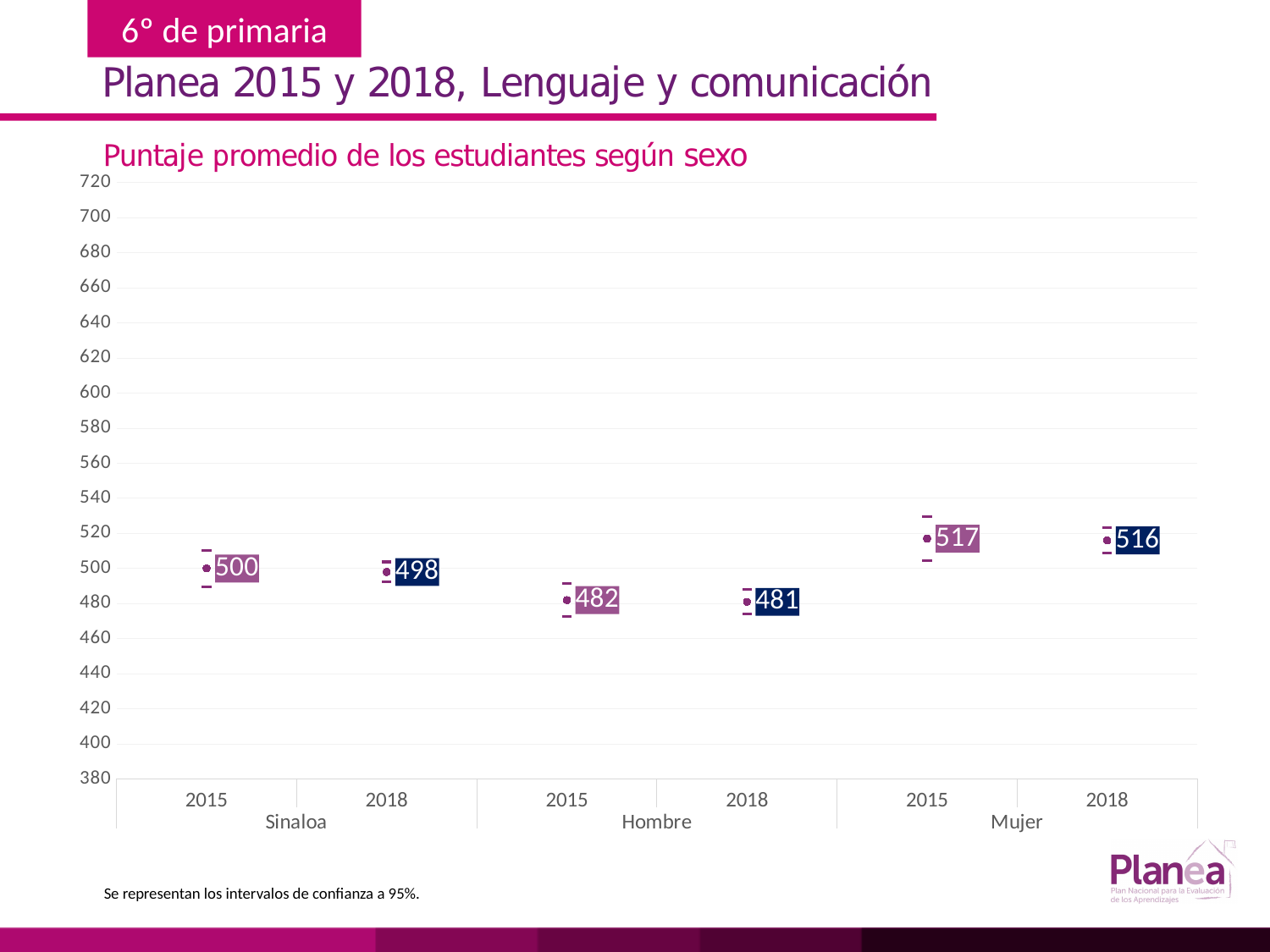

Planea 2015 y 2018, Lenguaje y comunicación

Puntaje promedio de los estudiantes según sexo

### Chart

| Category |  |  |  |
|---|---|---|---|
| 2015 | 489.652 | 510.348 | 500.0 |
| 2018 | 492.229 | 503.771 | 498.0 |
| 2015 | 472.647 | 491.353 | 482.0 |
| 2018 | 474.035 | 487.965 | 481.0 |
| 2015 | 504.463 | 529.537 | 517.0 |
| 2018 | 508.637 | 523.363 | 516.0 |
Se representan los intervalos de confianza a 95%.